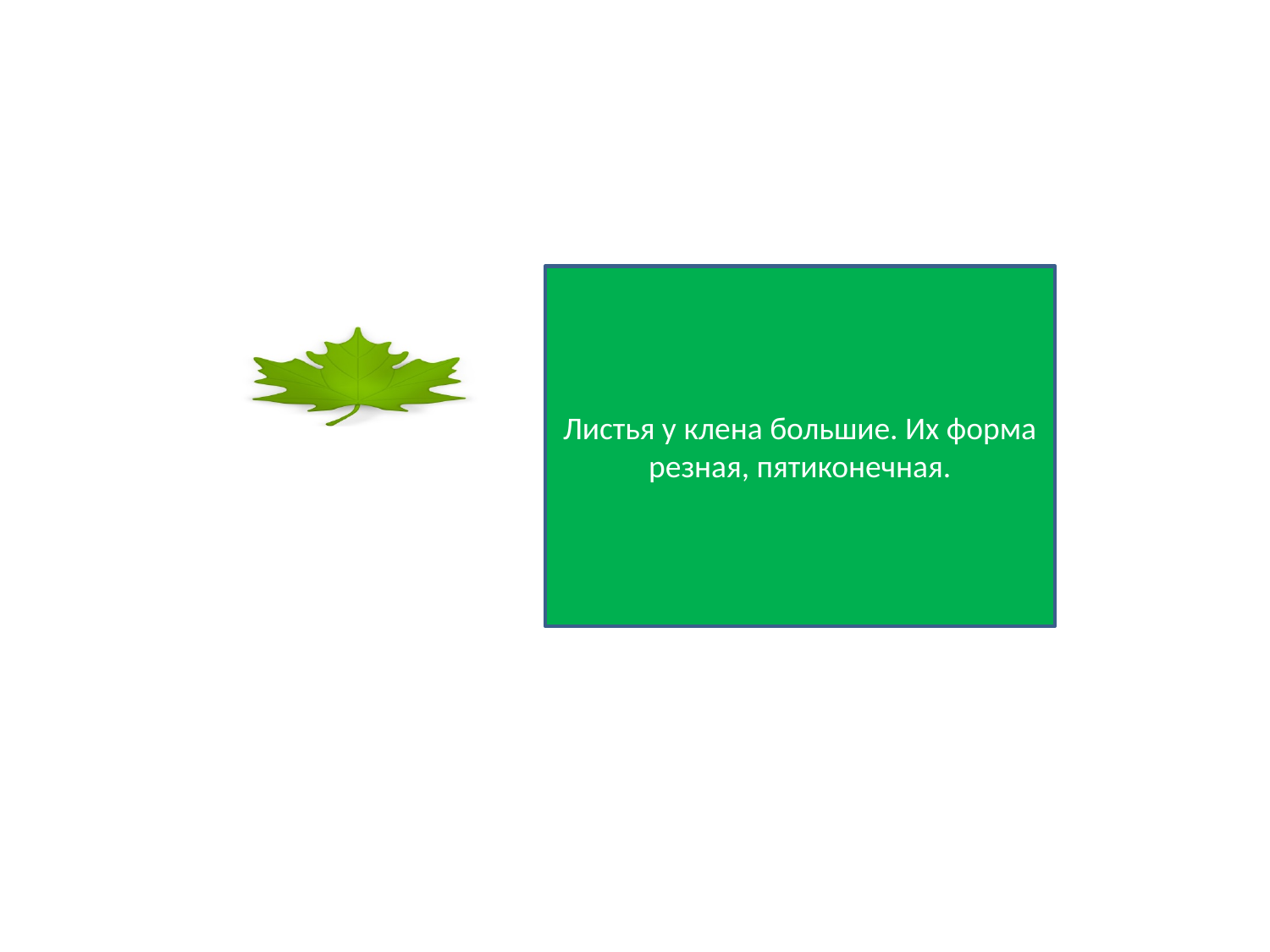

Листья у клена большие. Их форма резная, пятиконечная.